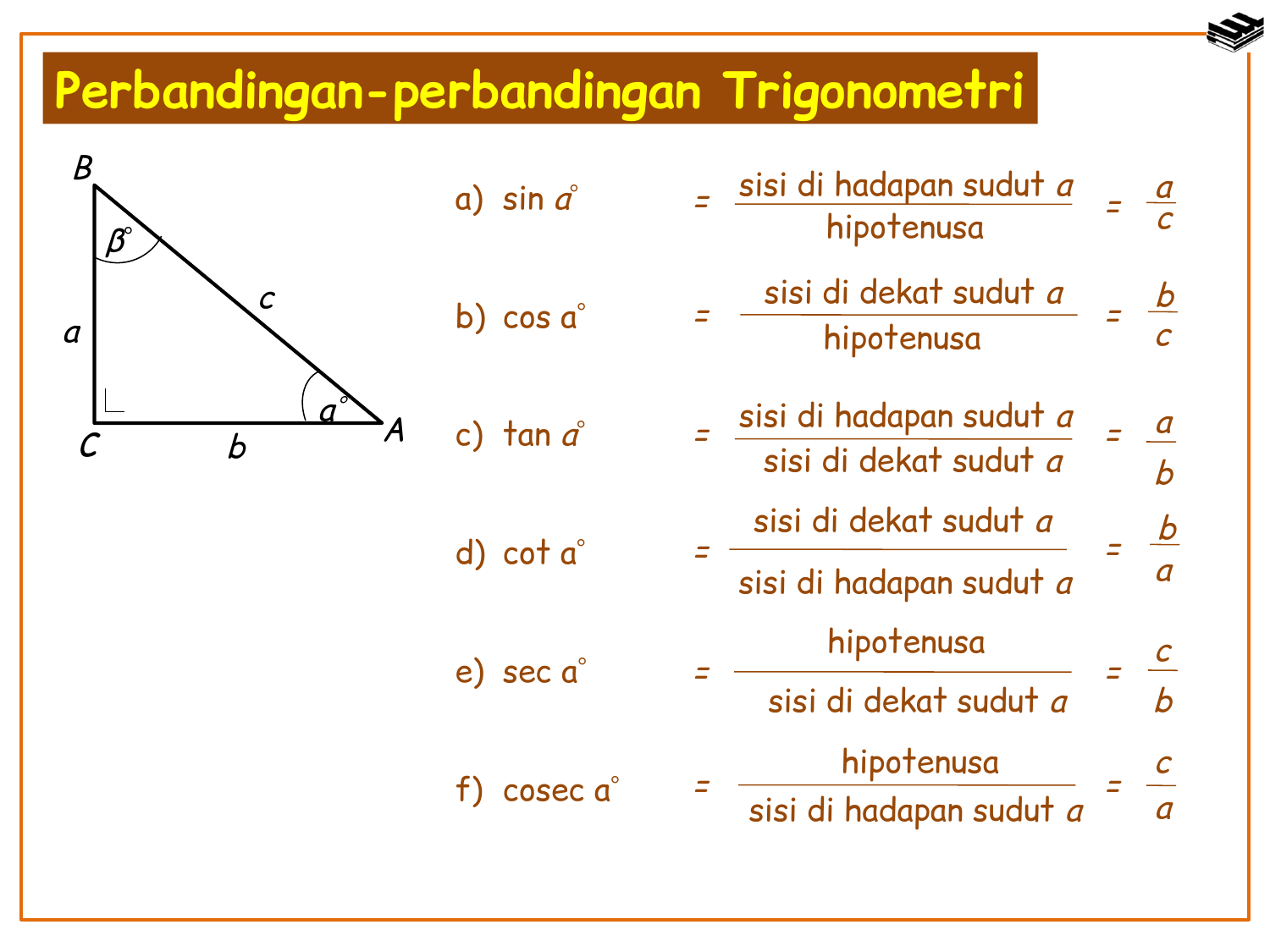

Perbandingan-perbandingan Trigonometri
B

β°
c
a

a°

A
C
b
sisi di hadapan sudut a
hipotenusa
a
c
sin a°

b)	cos a°

c)	tan a°

d)	cot a°

e)	sec a°

f)	cosec a°
=
=
sisi di dekat sudut a
hipotenusa
b
c
=
=
sisi di hadapan sudut a
sisi di dekat sudut a
a
b
=
=
sisi di dekat sudut a
sisi di hadapan sudut a
b
a
=
=
hipotenusa
sisi di dekat sudut a
c
b
=
=
c
a
hipotenusa
sisi di hadapan sudut a
=
=